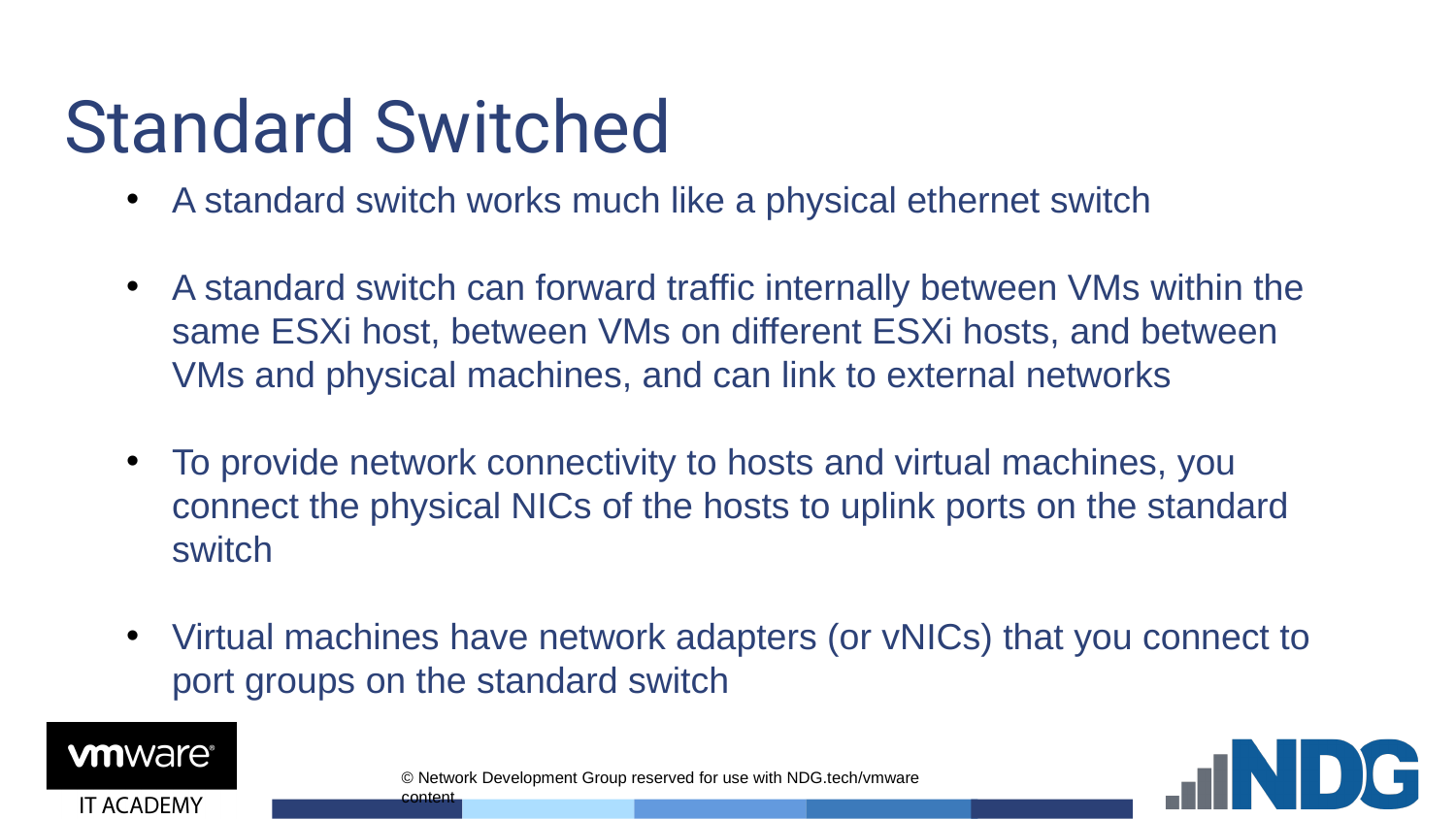

# Standard Switched
A standard switch works much like a physical ethernet switch

A standard switch can forward traffic internally between VMs within the same ESXi host, between VMs on different ESXi hosts, and between VMs and physical machines, and can link to external networks

To provide network connectivity to hosts and virtual machines, you connect the physical NICs of the hosts to uplink ports on the standard switch

Virtual machines have network adapters (or vNICs) that you connect to port groups on the standard switch